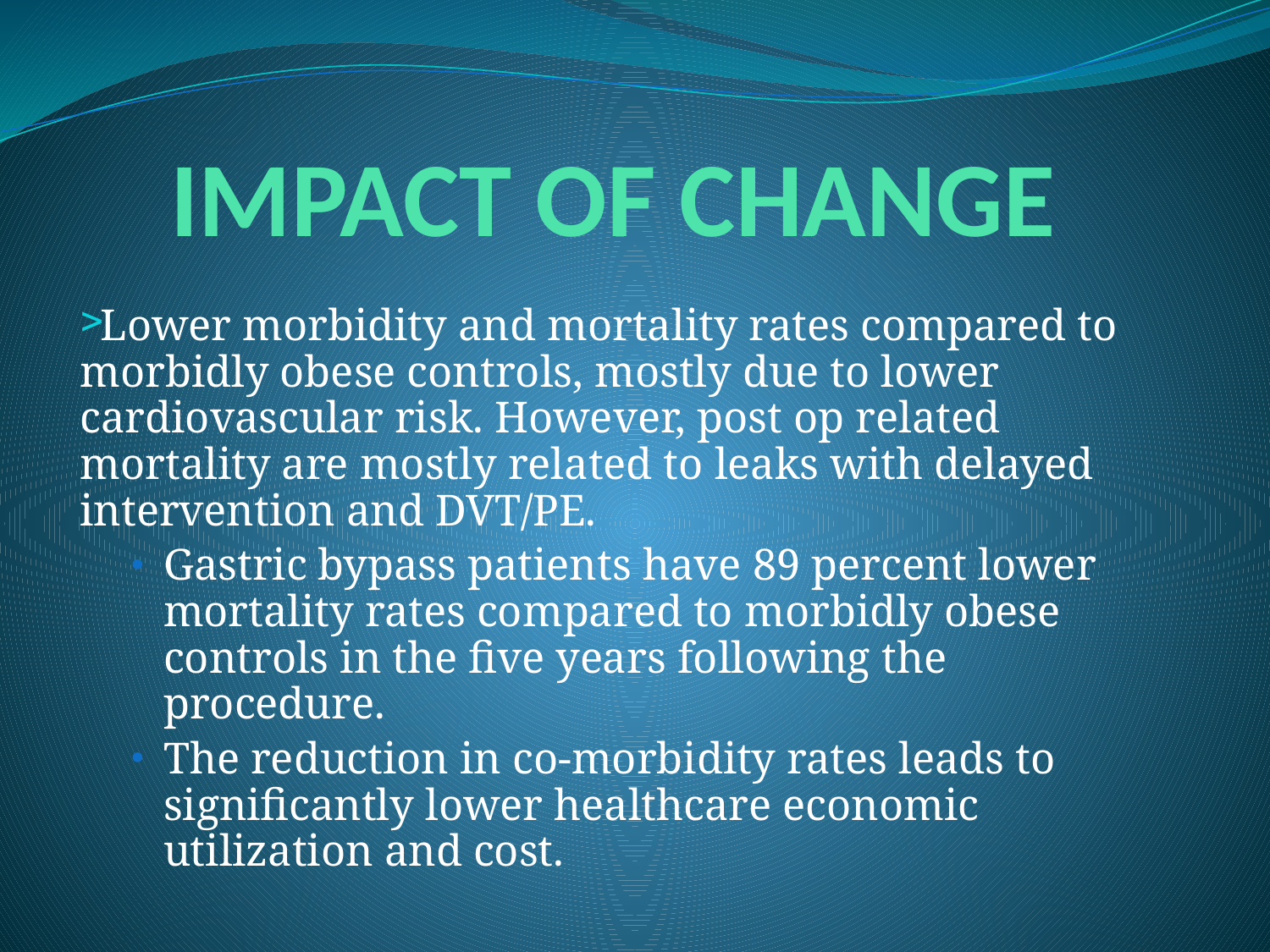

# IMPACT OF CHANGE
Lower morbidity and mortality rates compared to morbidly obese controls, mostly due to lower cardiovascular risk. However, post op related mortality are mostly related to leaks with delayed intervention and DVT/PE.
Gastric bypass patients have 89 percent lower mortality rates compared to morbidly obese controls in the five years following the procedure.
The reduction in co-morbidity rates leads to significantly lower healthcare economic utilization and cost.